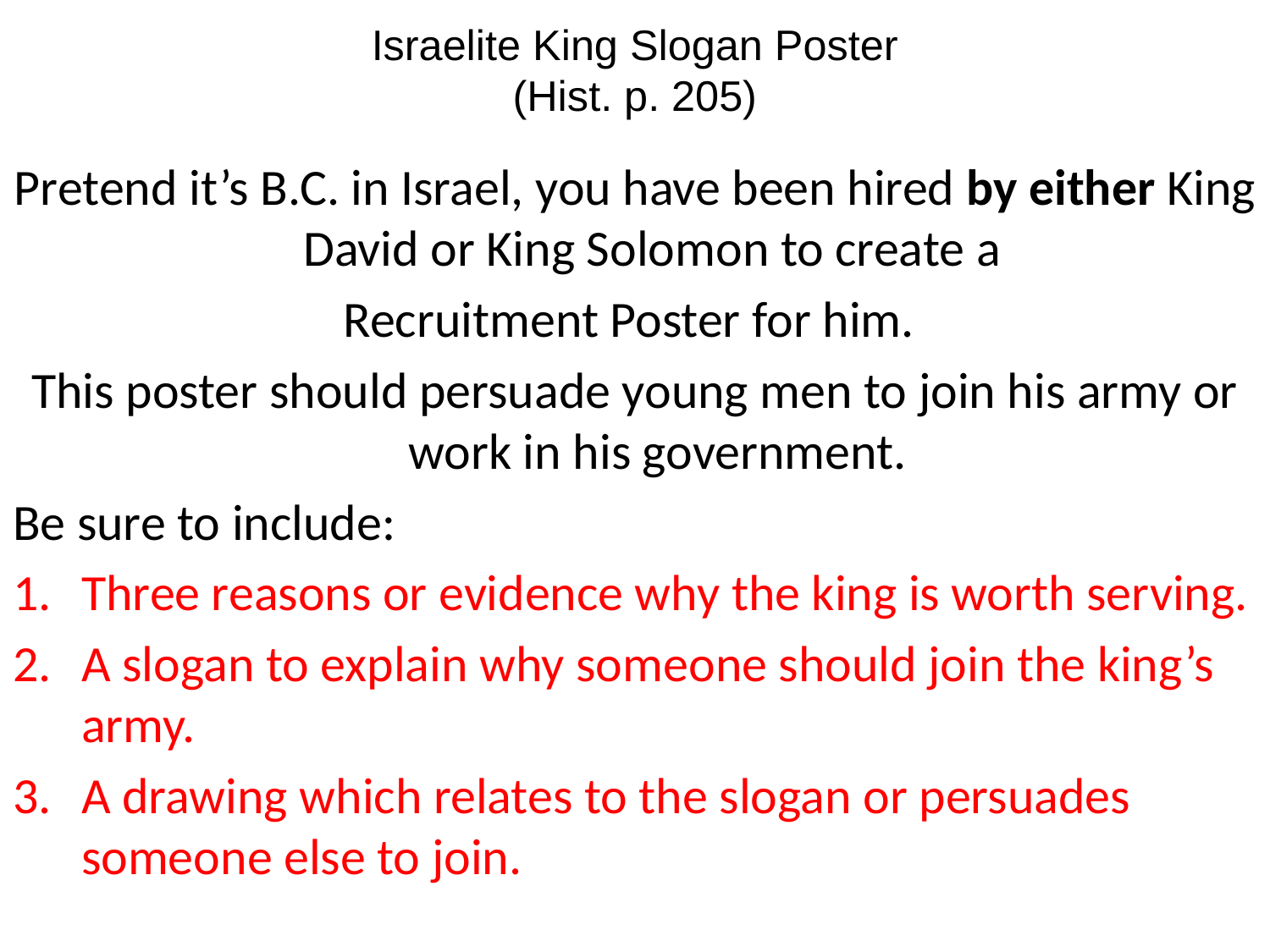

# Israelite King Slogan Poster (Hist. p. 205)
Pretend it’s B.C. in Israel, you have been hired by either King David or King Solomon to create a
Recruitment Poster for him.
This poster should persuade young men to join his army or work in his government.
Be sure to include:
Three reasons or evidence why the king is worth serving.
A slogan to explain why someone should join the king’s army.
A drawing which relates to the slogan or persuades someone else to join.